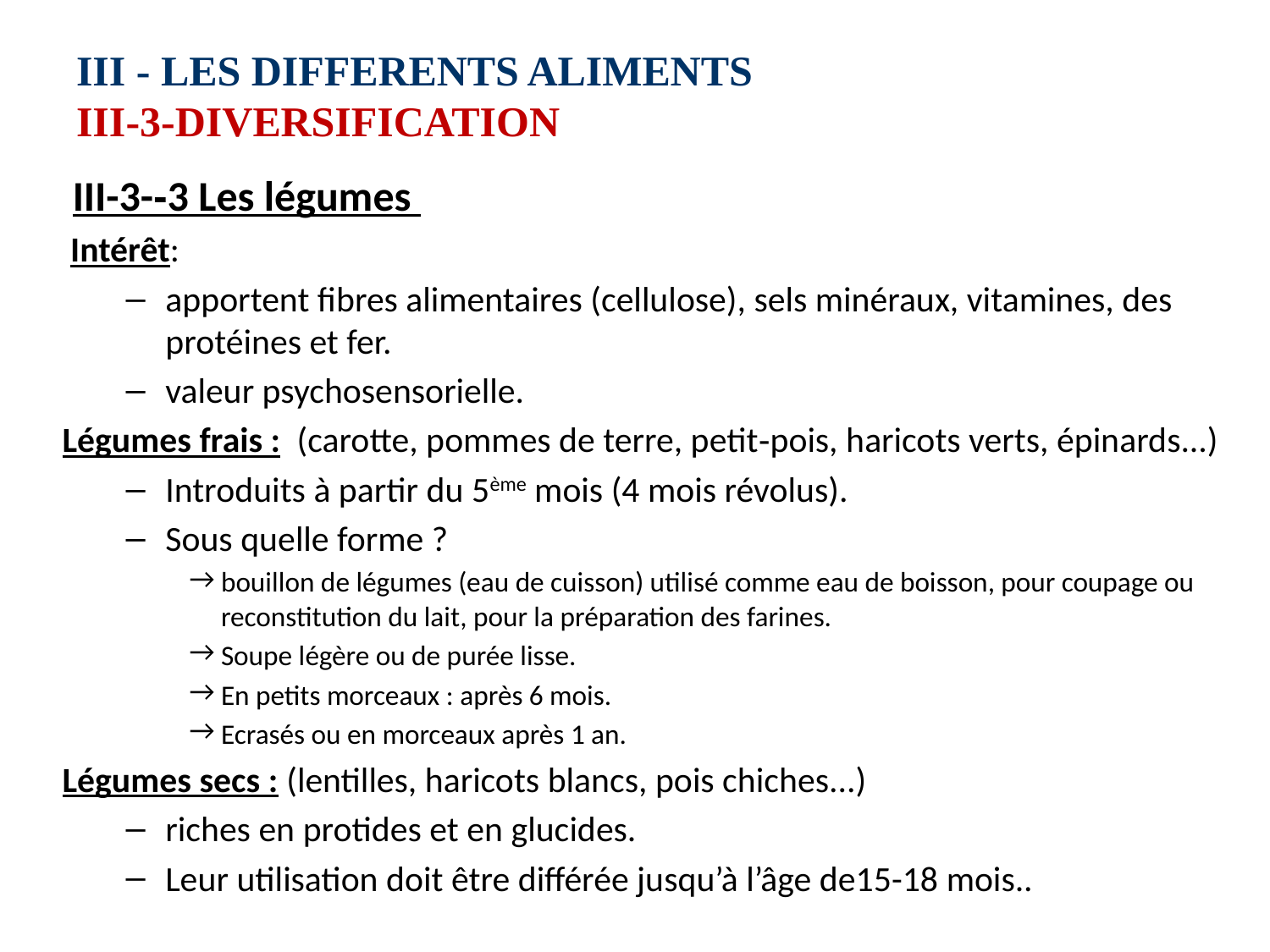

# III ‑ LES DIFFERENTS ALIMENTS III-3‑DIVERSIFICATION
 III-3-‑3 Les légumes
 Intérêt:
apportent fibres alimentaires (cellulose), sels minéraux, vitamines, des protéines et fer.
valeur psychosensorielle.
Légumes frais :  (carotte, pommes de terre, petit‑pois, haricots verts, épinards...)
Introduits à partir du 5ème mois (4 mois révolus).
Sous quelle forme ?
bouillon de légumes (eau de cuisson) utilisé comme eau de boisson, pour coupage ou reconstitution du lait, pour la préparation des farines.
Soupe légère ou de purée lisse.
En petits morceaux : après 6 mois.
Ecrasés ou en morceaux après 1 an.
Légumes secs : (lentilles, haricots blancs, pois chiches...)
riches en protides et en glucides.
Leur utilisation doit être différée jusqu’à l’âge de15-18 mois..